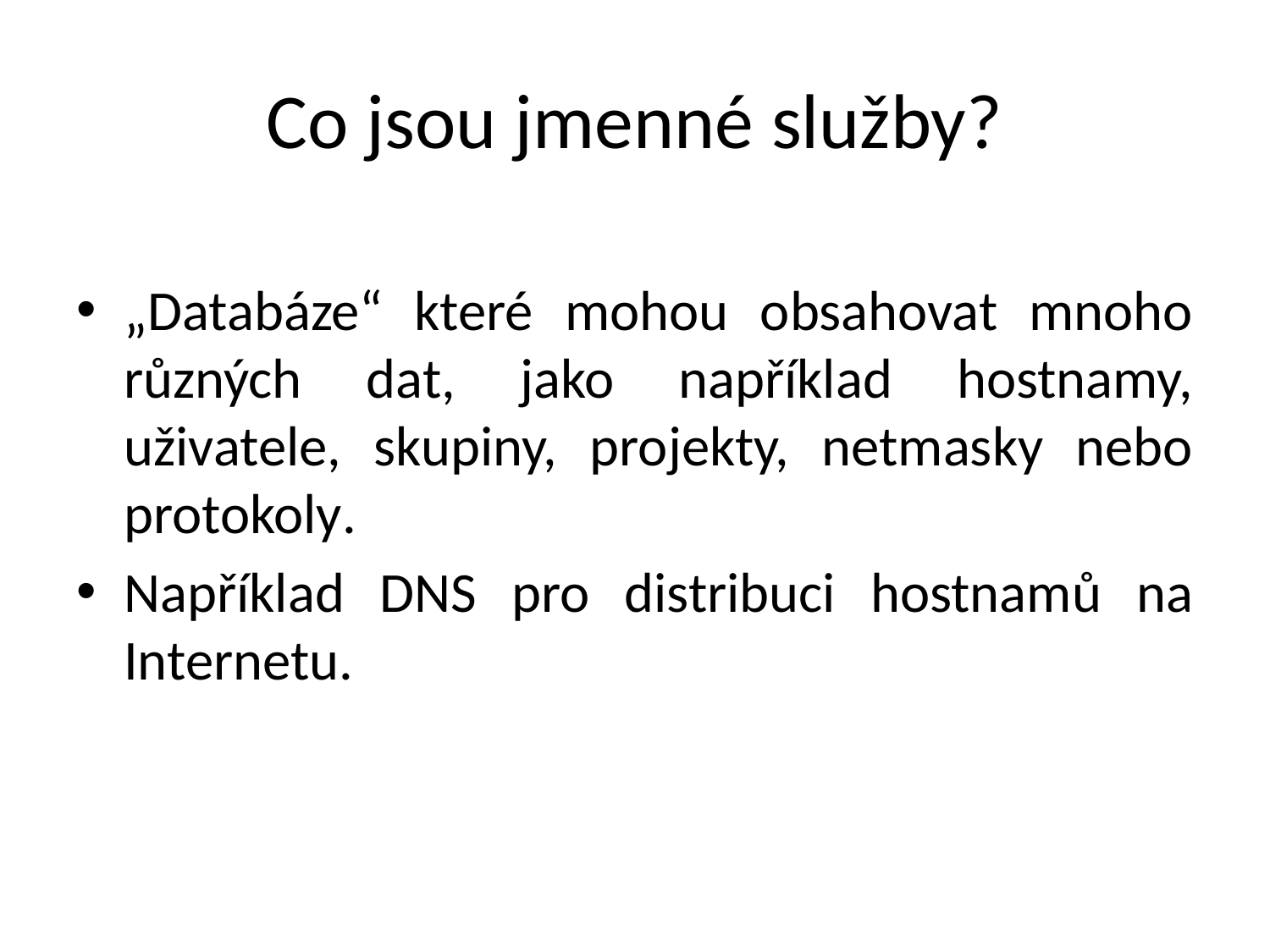

# Co jsou jmenné služby?
„Databáze“ které mohou obsahovat mnoho různých dat, jako například hostnamy, uživatele, skupiny, projekty, netmasky nebo protokoly.
Například DNS pro distribuci hostnamů na Internetu.